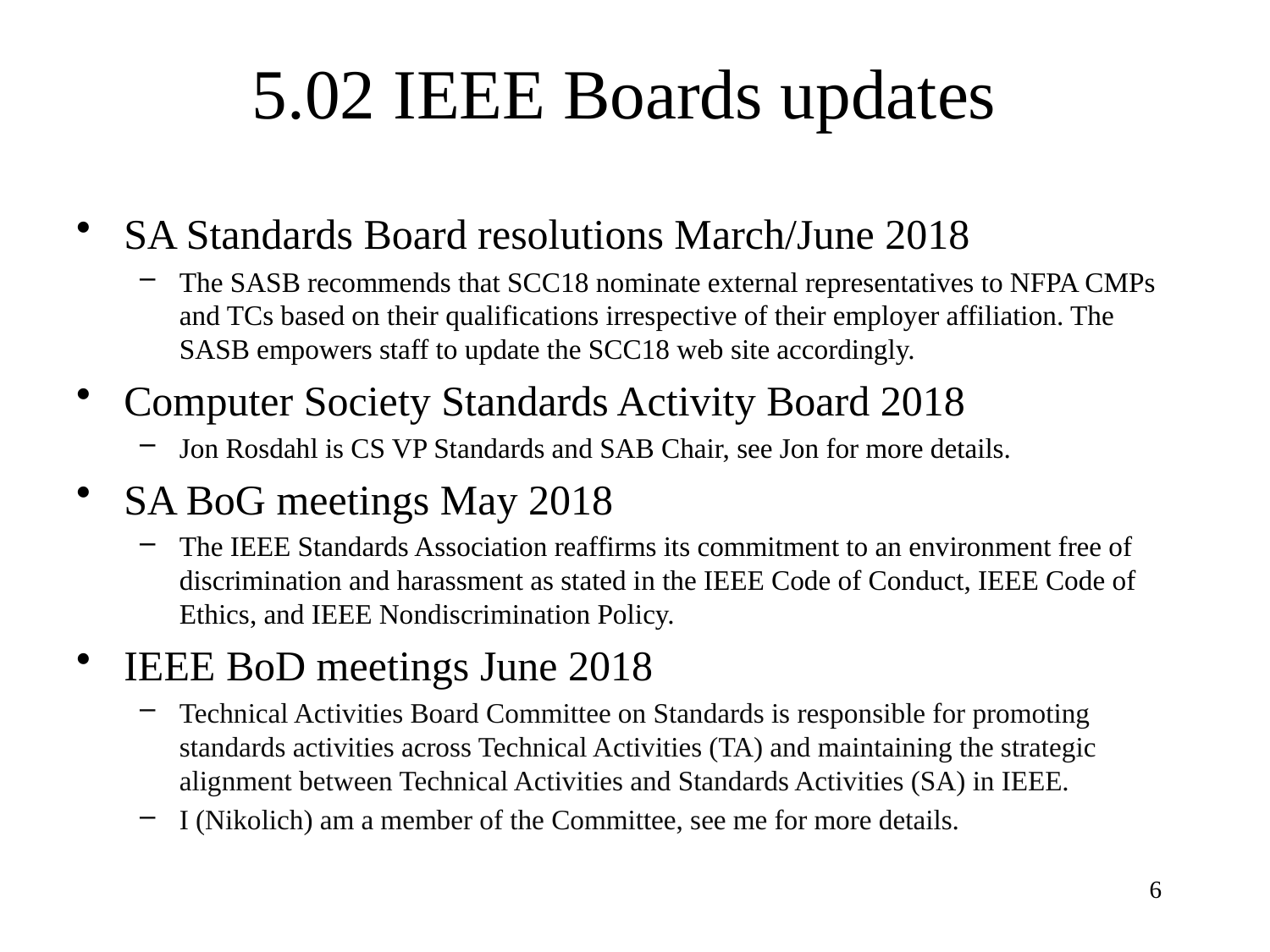

5.02 IEEE Boards updates
SA Standards Board resolutions March/June 2018
The SASB recommends that SCC18 nominate external representatives to NFPA CMPs and TCs based on their qualifications irrespective of their employer affiliation. The SASB empowers staff to update the SCC18 web site accordingly.
Computer Society Standards Activity Board 2018
Jon Rosdahl is CS VP Standards and SAB Chair, see Jon for more details.
SA BoG meetings May 2018
The IEEE Standards Association reaffirms its commitment to an environment free of discrimination and harassment as stated in the IEEE Code of Conduct, IEEE Code of Ethics, and IEEE Nondiscrimination Policy.
IEEE BoD meetings June 2018
Technical Activities Board Committee on Standards is responsible for promoting standards activities across Technical Activities (TA) and maintaining the strategic alignment between Technical Activities and Standards Activities (SA) in IEEE.
I (Nikolich) am a member of the Committee, see me for more details.
6